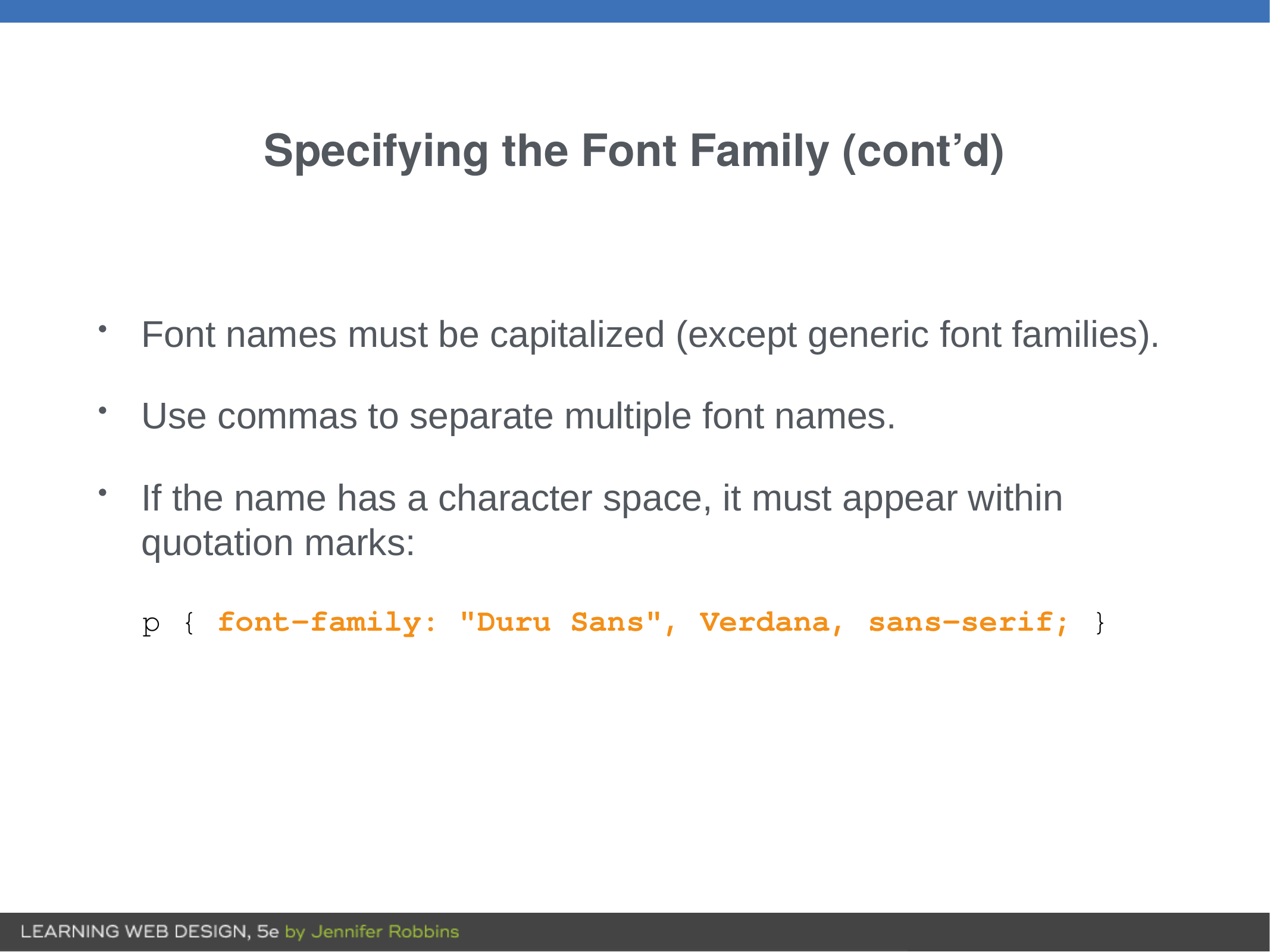

# Specifying the Font Family (cont’d)
Font names must be capitalized (except generic font families).
Use commas to separate multiple font names.
If the name has a character space, it must appear within quotation marks:
p { font-family: "Duru Sans", Verdana, sans-serif; }